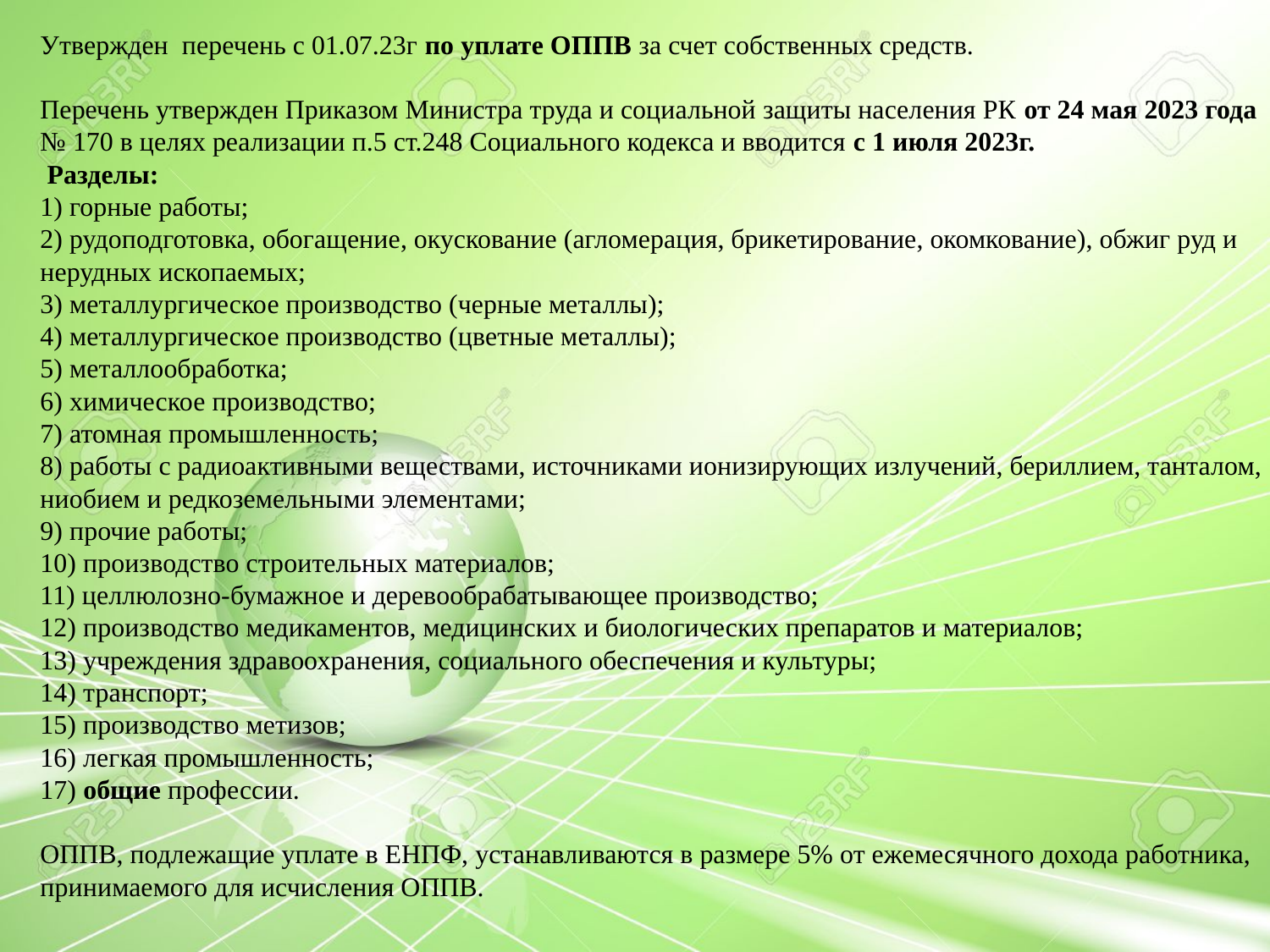

Утвержден  перечень с 01.07.23г по уплате ОППВ за счет собственных средств.

Перечень утвержден Приказом Министра труда и социальной защиты населения РК от 24 мая 2023 года № 170 в целях реализации п.5 ст.248 Социального кодекса и вводится с 1 июля 2023г.
 Разделы:
1) горные работы;
2) рудоподготовка, обогащение, окускование (агломерация, брикетирование, окомкование), обжиг руд и нерудных ископаемых;
3) металлургическое производство (черные металлы);
4) металлургическое производство (цветные металлы);
5) металлообработка;
6) химическое производство;
7) атомная промышленность;
8) работы с радиоактивными веществами, источниками ионизирующих излучений, бериллием, танталом, ниобием и редкоземельными элементами;
9) прочие работы;
10) производство строительных материалов;
11) целлюлозно-бумажное и деревообрабатывающее производство;
12) производство медикаментов, медицинских и биологических препаратов и материалов;
13) учреждения здравоохранения, социального обеспечения и культуры;
14) транспорт;
15) производство метизов;
16) легкая промышленность;
17) общие профессии.

ОППВ, подлежащие уплате в ЕНПФ, устанавливаются в размере 5% от ежемесячного дохода работника, принимаемого для исчисления ОППВ.